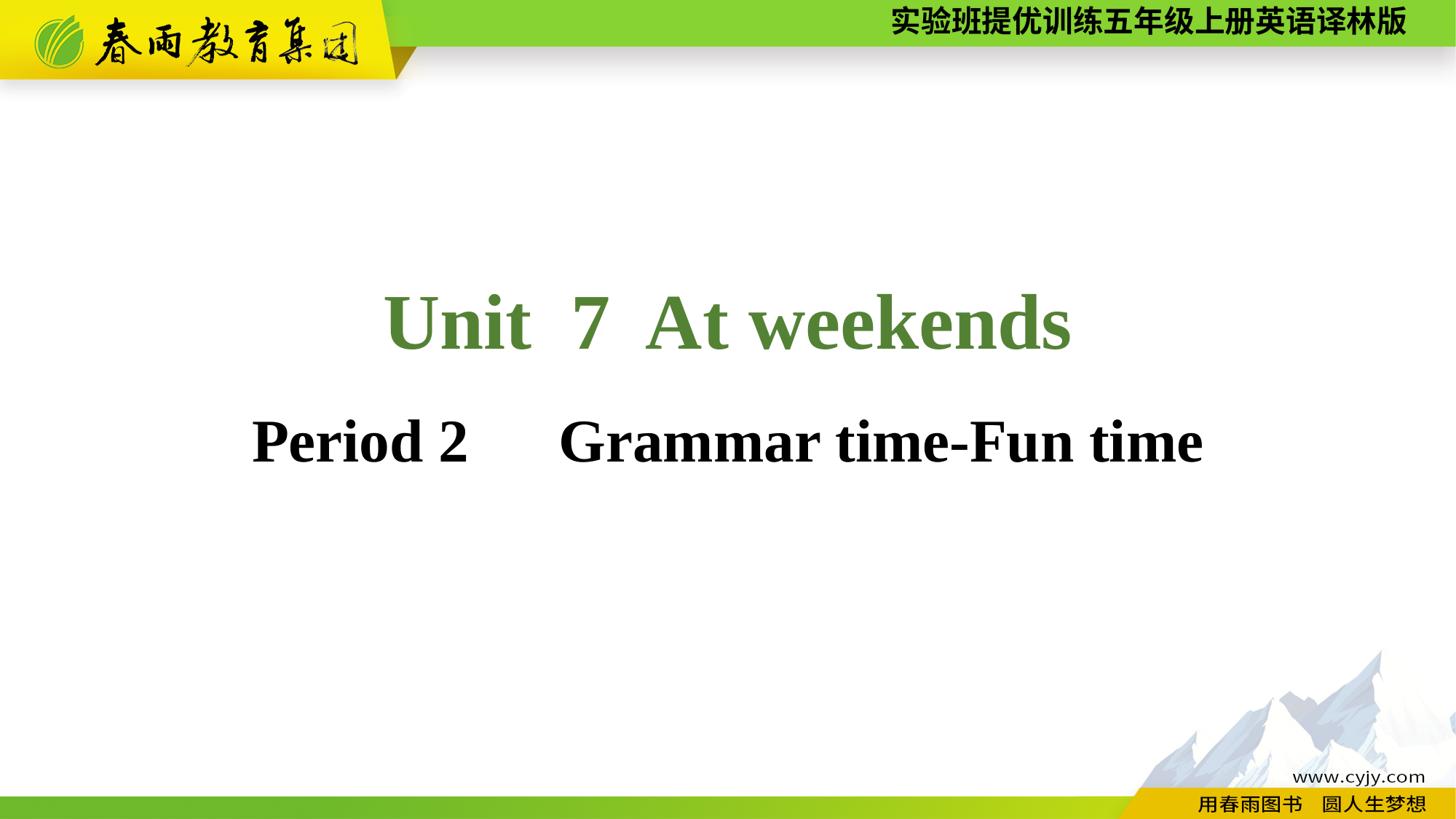

Unit  7  At weekends
Period 2　Grammar time-Fun time